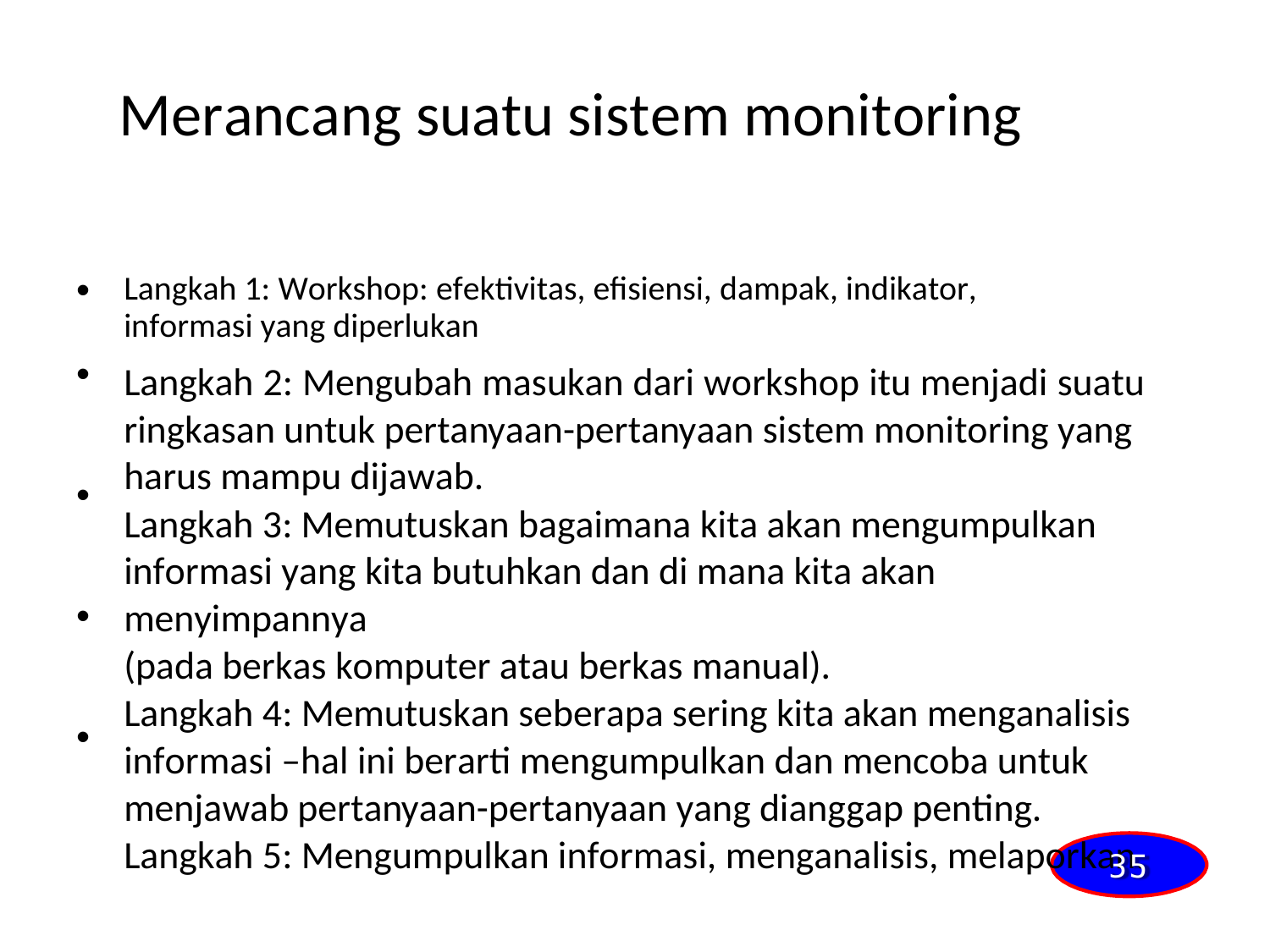

Merancang suatu sistem monitoring
•
Langkah 1: Workshop: efektivitas, efisiensi, dampak, indikator,
informasi yang diperlukan
Langkah 2: Mengubah masukan dari workshop itu menjadi suatu
ringkasan untuk pertanyaan-pertanyaan sistem monitoring yang
harus mampu dijawab.
Langkah 3: Memutuskan bagaimana kita akan mengumpulkan
informasi yang kita butuhkan dan di mana kita akan menyimpannya
(pada berkas komputer atau berkas manual).
Langkah 4: Memutuskan seberapa sering kita akan menganalisis
informasi –hal ini berarti mengumpulkan dan mencoba untuk
menjawab pertanyaan-pertanyaan yang dianggap penting.
Langkah 5: Mengumpulkan informasi, menganalisis, melaporkan.
•
•
•
•

35